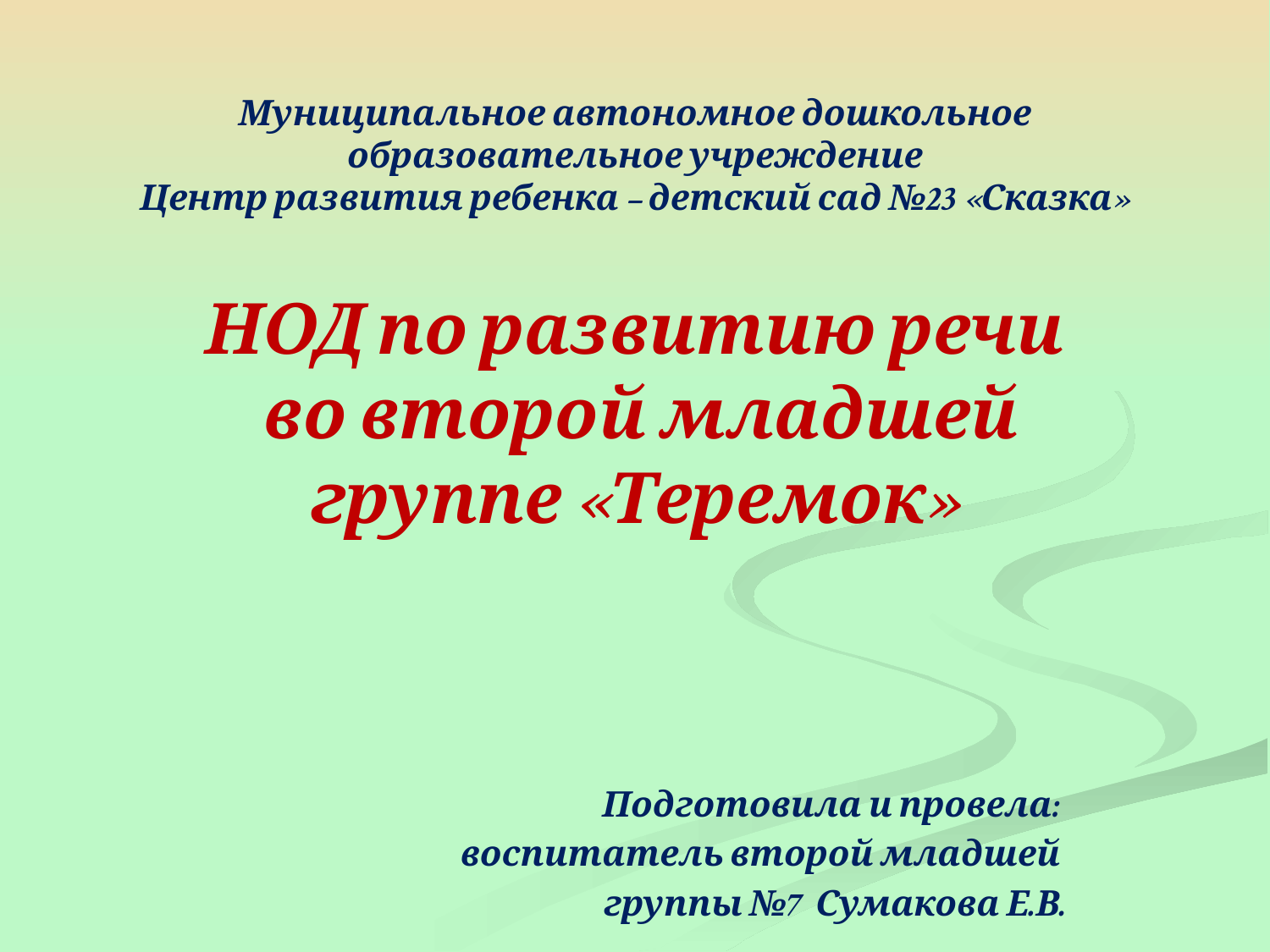

# Муниципальное автономное дошкольное образовательное учреждение Центр развития ребенка – детский сад №23 «Сказка»
НОД по развитию речи  во второй младшей группе «Теремок»

Подготовила и провела:
воспитатель второй младшей
группы №7  Сумакова Е.В.